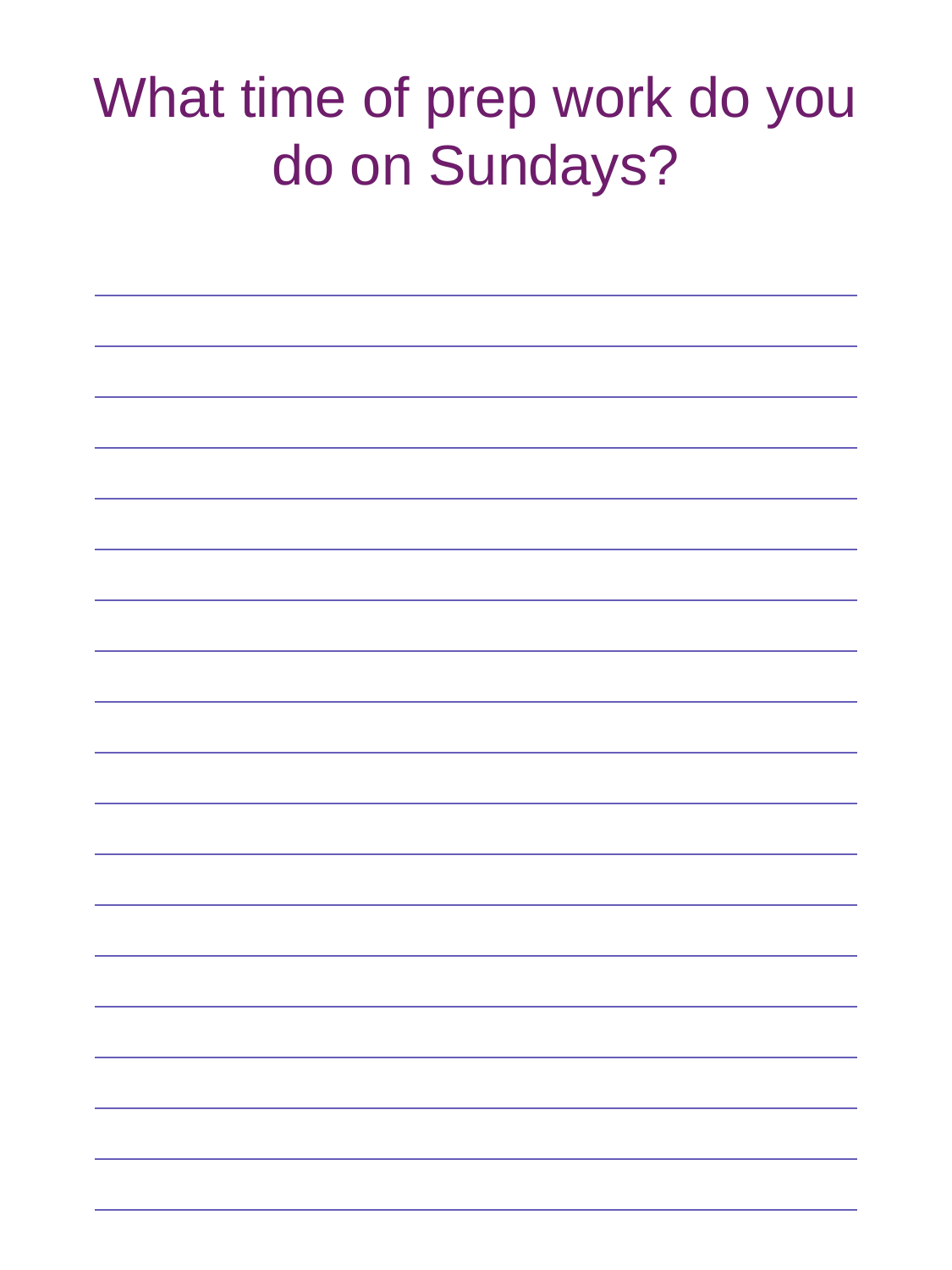

What time of prep work do you do on Sundays?
|  |
| --- |
|  |
|  |
|  |
|  |
|  |
|  |
|  |
|  |
|  |
|  |
|  |
|  |
|  |
|  |
|  |
|  |
|  |